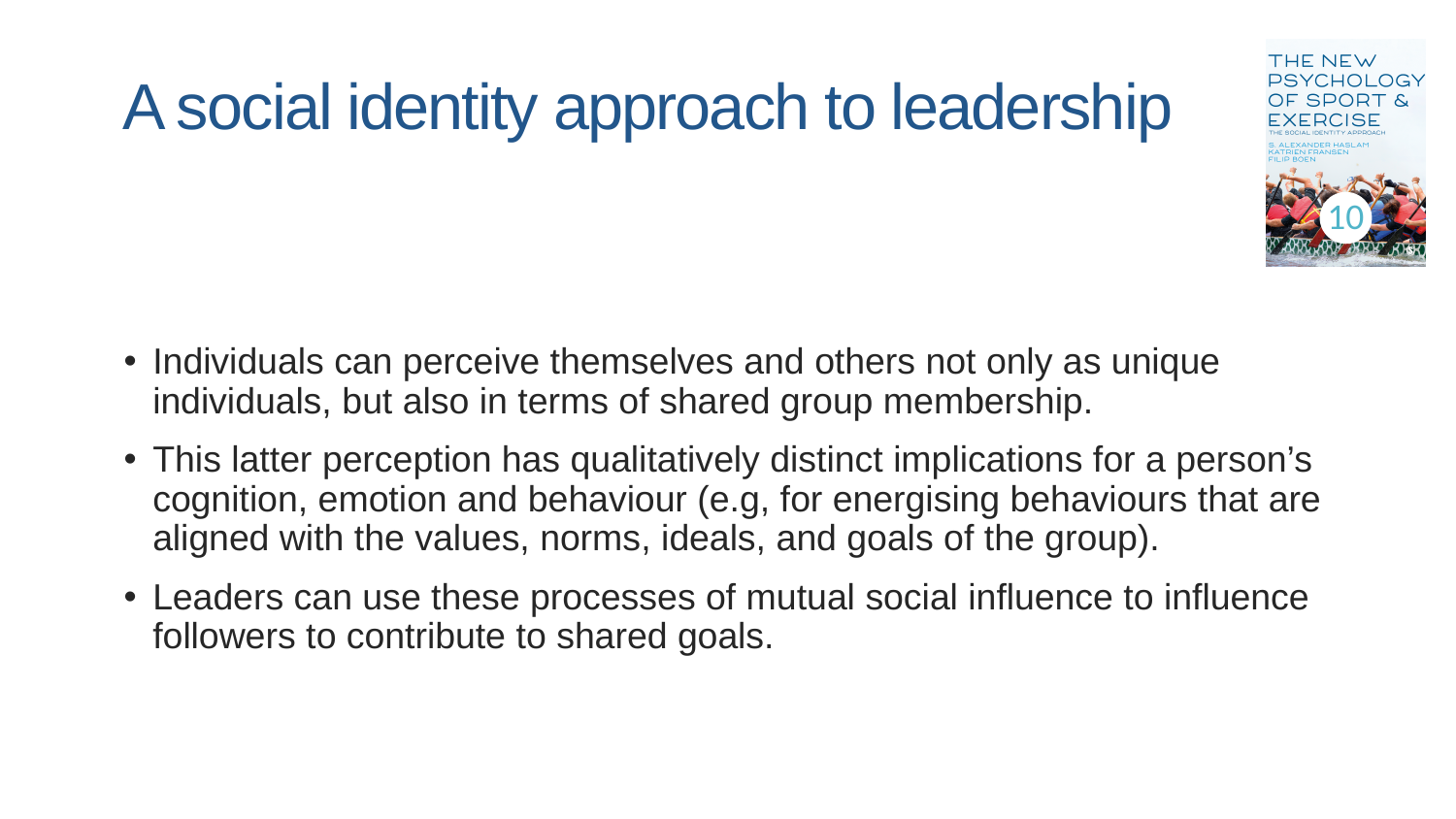

# A social identity approach to leadership
10
Individuals can perceive themselves and others not only as unique individuals, but also in terms of shared group membership.
This latter perception has qualitatively distinct implications for a person’s cognition, emotion and behaviour (e.g, for energising behaviours that are aligned with the values, norms, ideals, and goals of the group).
Leaders can use these processes of mutual social influence to influence followers to contribute to shared goals.